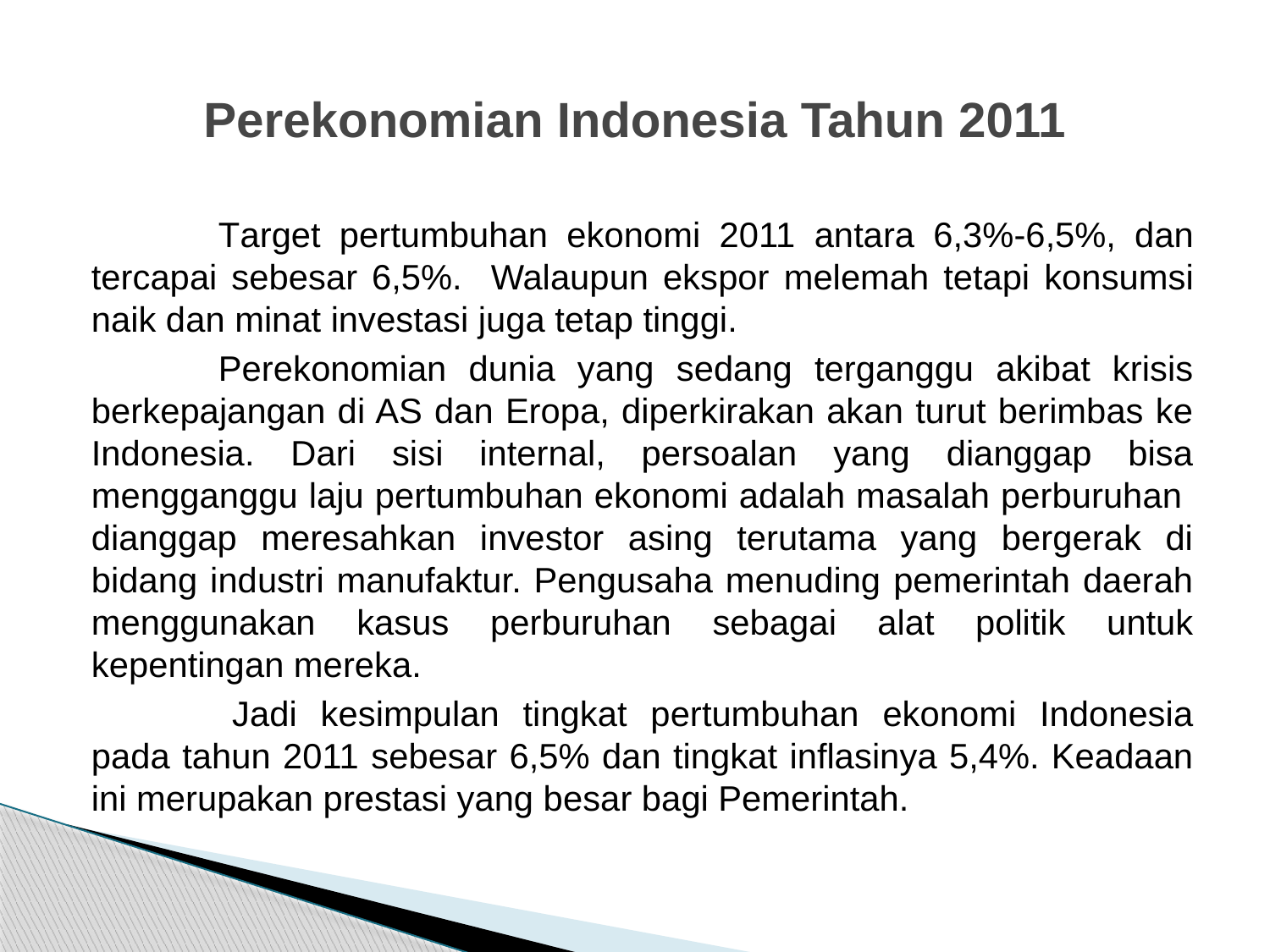

# Perekonomian Indonesia Tahun 2011
	Target pertumbuhan ekonomi 2011 antara 6,3%-6,5%, dan tercapai sebesar 6,5%.  Walaupun ekspor melemah tetapi konsumsi naik dan minat investasi juga tetap tinggi.
	Perekonomian dunia yang sedang terganggu akibat krisis berkepajangan di AS dan Eropa, diperkirakan akan turut berimbas ke Indonesia. Dari sisi internal, persoalan yang dianggap bisa mengganggu laju pertumbuhan ekonomi adalah masalah perburuhan  dianggap meresahkan investor asing terutama yang bergerak di bidang industri manufaktur. Pengusaha menuding pemerintah daerah menggunakan kasus perburuhan sebagai alat politik untuk kepentingan mereka.
 	Jadi kesimpulan tingkat pertumbuhan ekonomi Indonesia pada tahun 2011 sebesar 6,5% dan tingkat inflasinya 5,4%. Keadaan ini merupakan prestasi yang besar bagi Pemerintah.